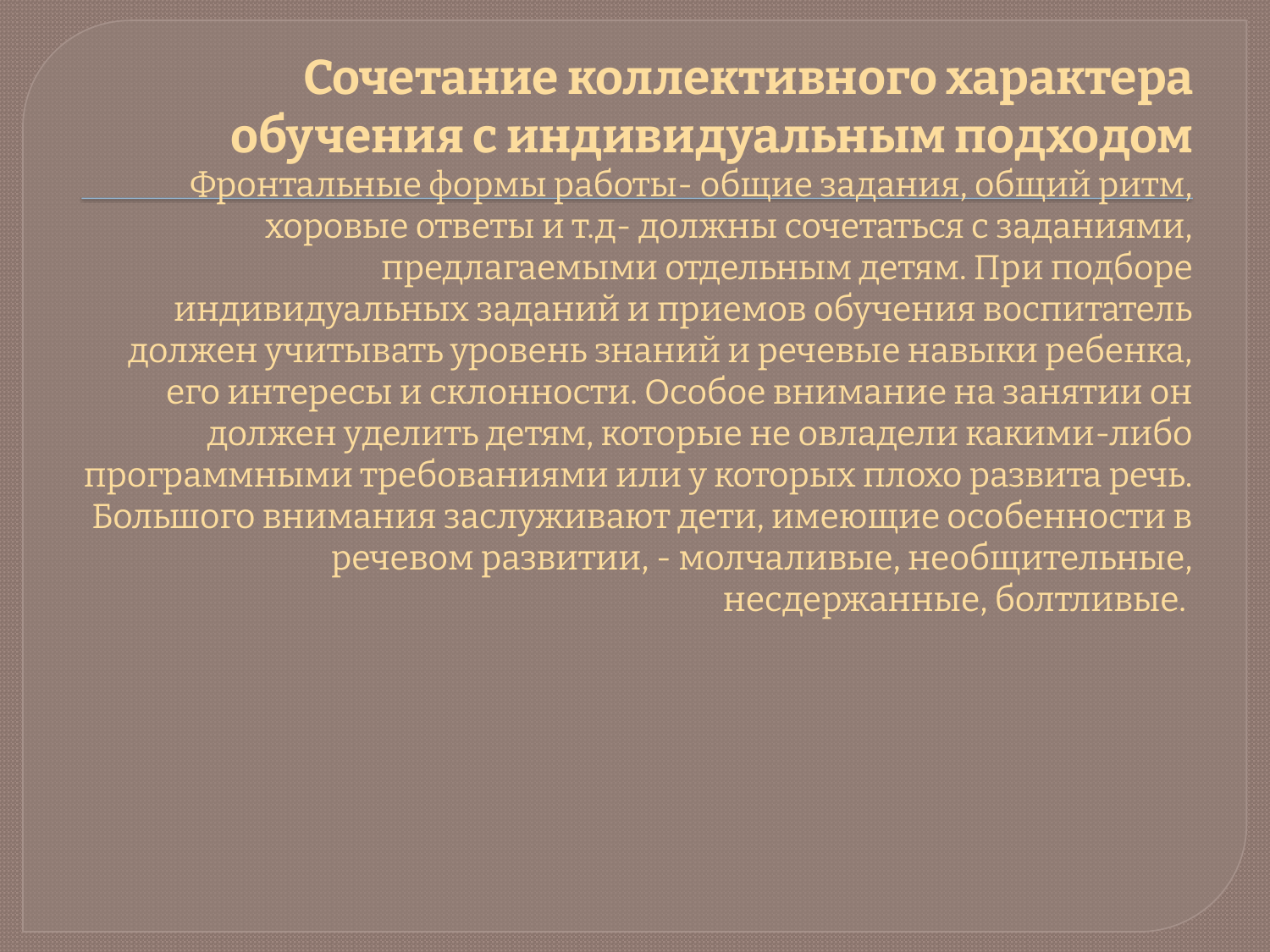

# Сочетание коллективного характера обучения с индивидуальным подходом Фронтальные формы работы- общие задания, общий ритм, хоровые ответы и т.д- должны сочетаться с заданиями, предлагаемыми отдельным детям. При подборе индивидуальных заданий и приемов обучения воспитатель должен учитывать уровень знаний и речевые навыки ребенка, его интересы и склонности. Особое внимание на занятии он должен уделить детям, которые не овладели какими-либо программными требованиями или у которых плохо развита речь. Большого внимания заслуживают дети, имеющие особенности в речевом развитии, - молчаливые, необщительные, несдержанные, болтливые.